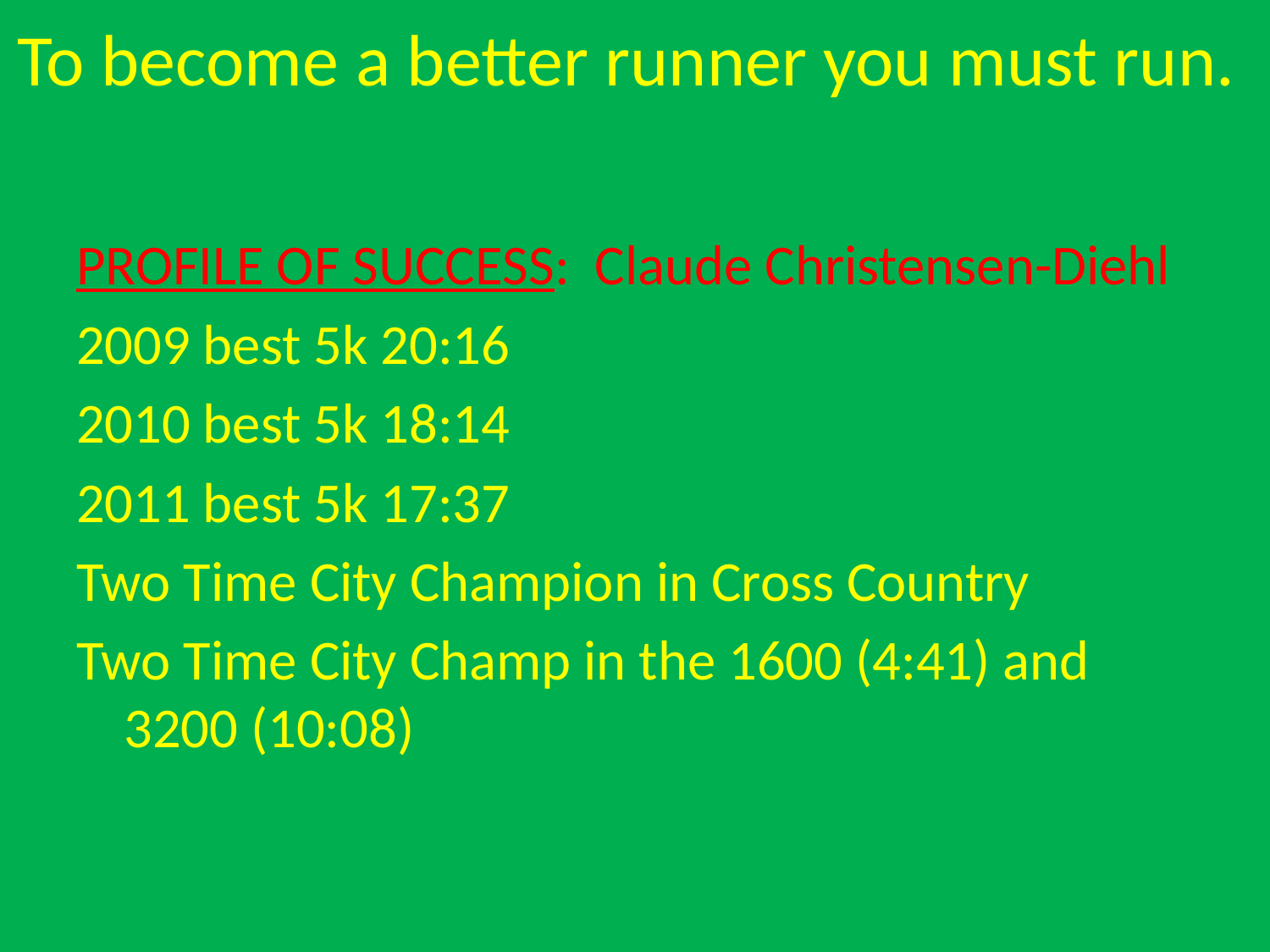

# To become a better runner you must run.
PROFILE OF SUCCESS:  Claude Christensen-Diehl
2009 best 5k 20:16
2010 best 5k 18:14
2011 best 5k 17:37
Two Time City Champion in Cross Country
Two Time City Champ in the 1600 (4:41) and 3200 (10:08)